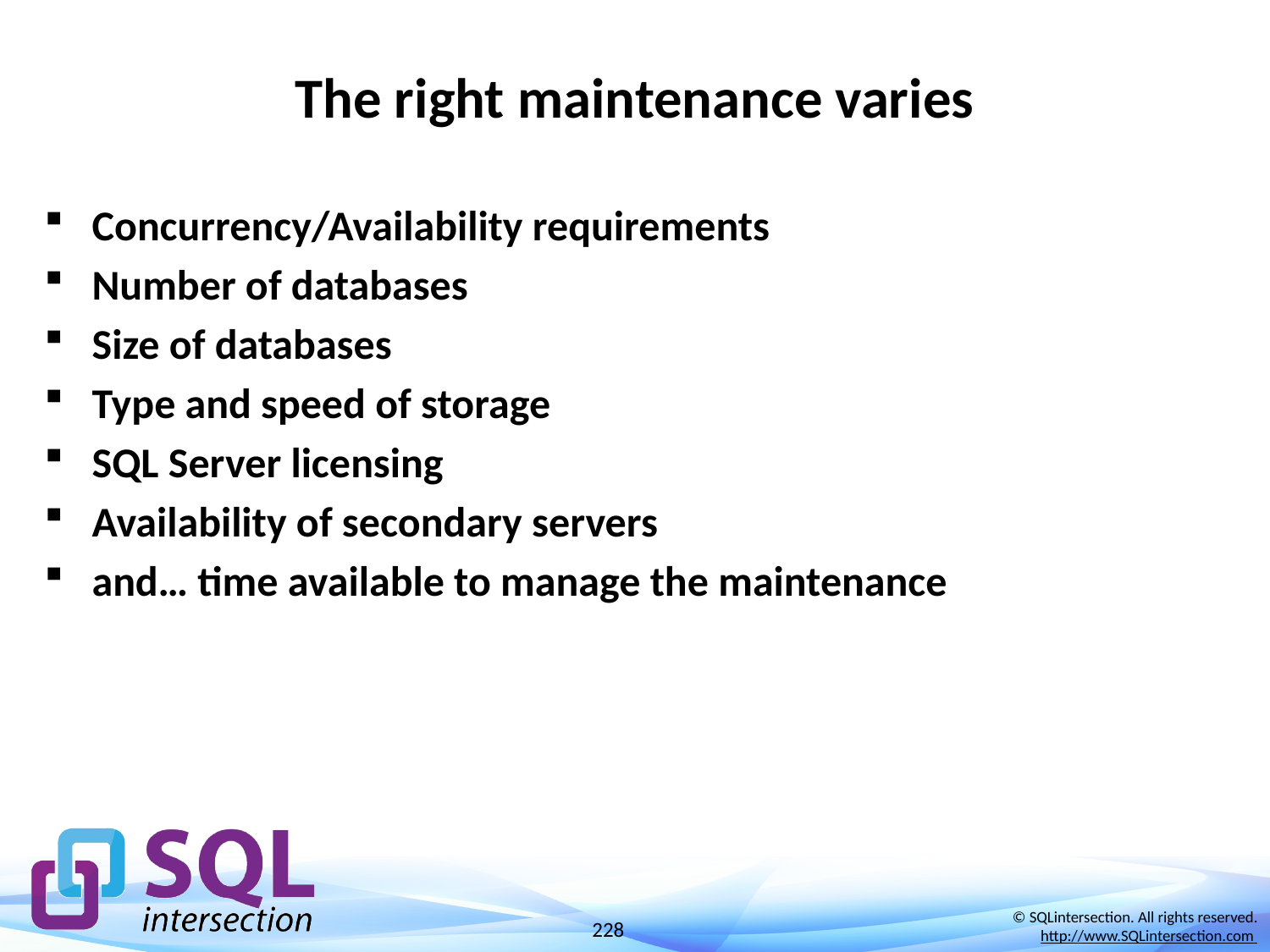

# The right maintenance varies
Concurrency/Availability requirements
Number of databases
Size of databases
Type and speed of storage
SQL Server licensing
Availability of secondary servers
and… time available to manage the maintenance